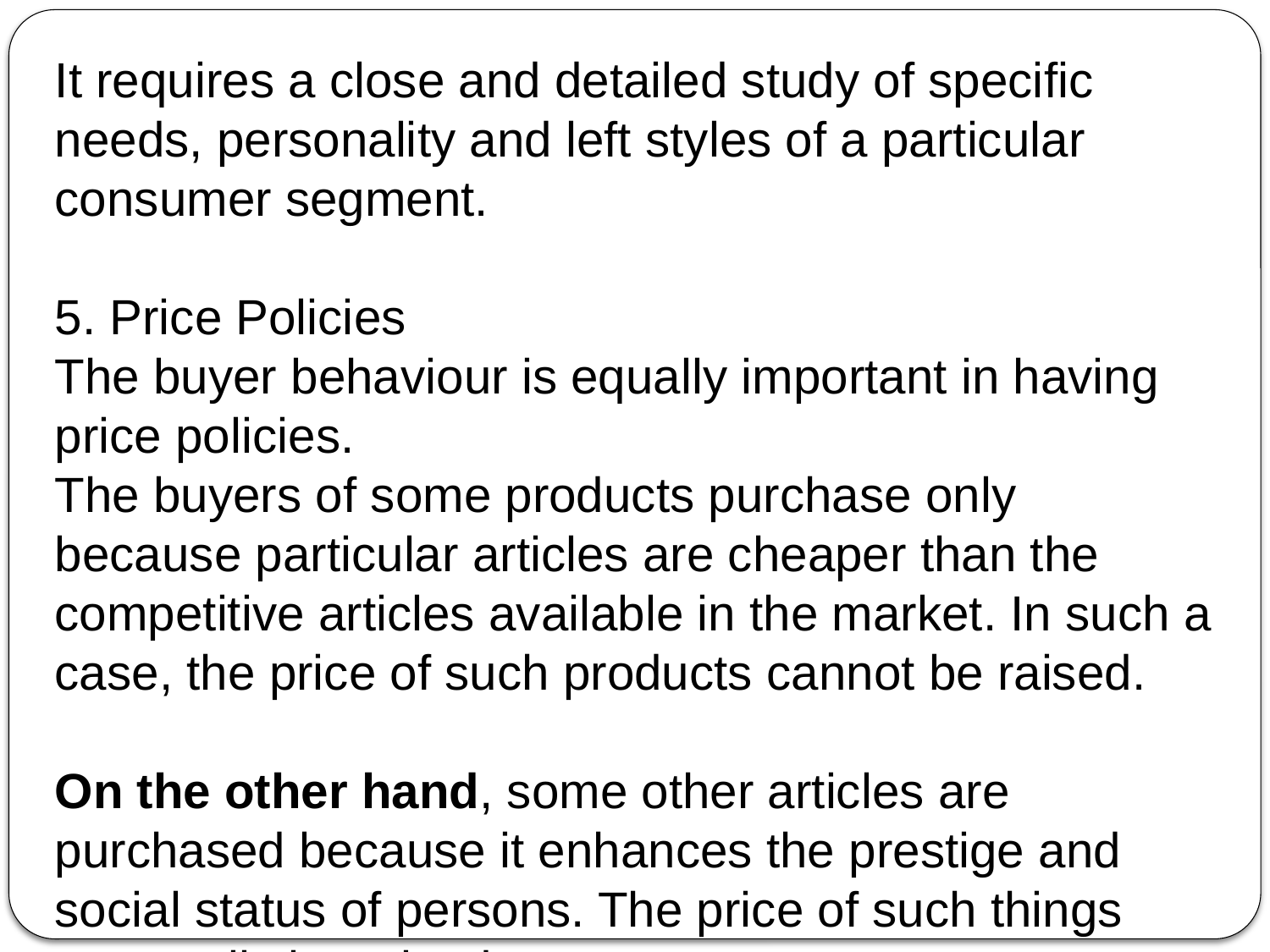

It requires a close and detailed study of specific needs, personality and left styles of a particular consumer segment.

5. Price Policies
The buyer behaviour is equally important in having price policies.
The buyers of some products purchase only because particular articles are cheaper than the competitive articles available in the market. In such a case, the price of such products cannot be raised.

On the other hand, some other articles are purchased because it enhances the prestige and social status of persons. The price of such things can easily be raised. Effect of Price on Consumer Buying Behavior.